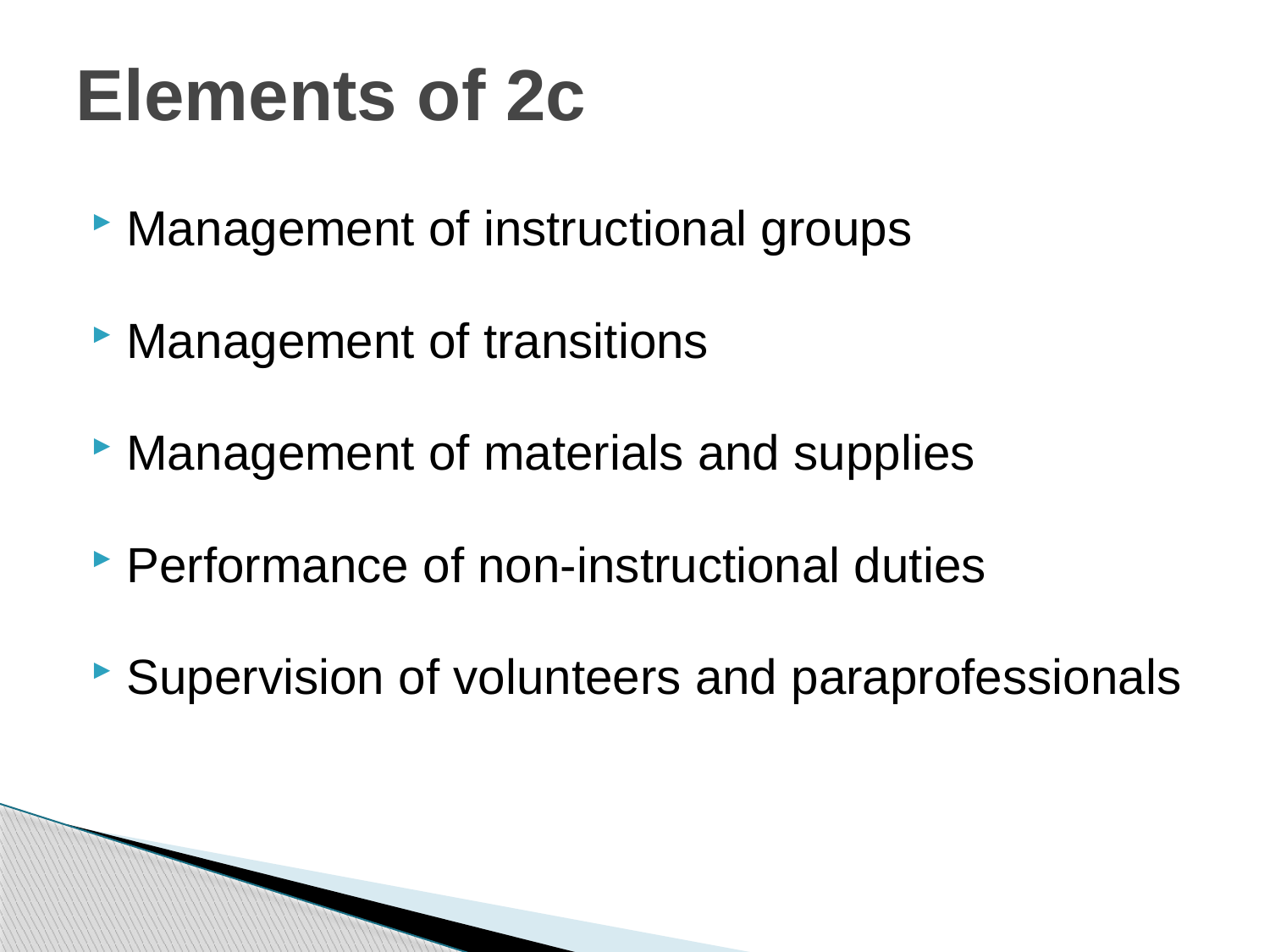

Elements of 2c
Management of instructional groups
Management of transitions
Management of materials and supplies
Performance of non-instructional duties
Supervision of volunteers and paraprofessionals